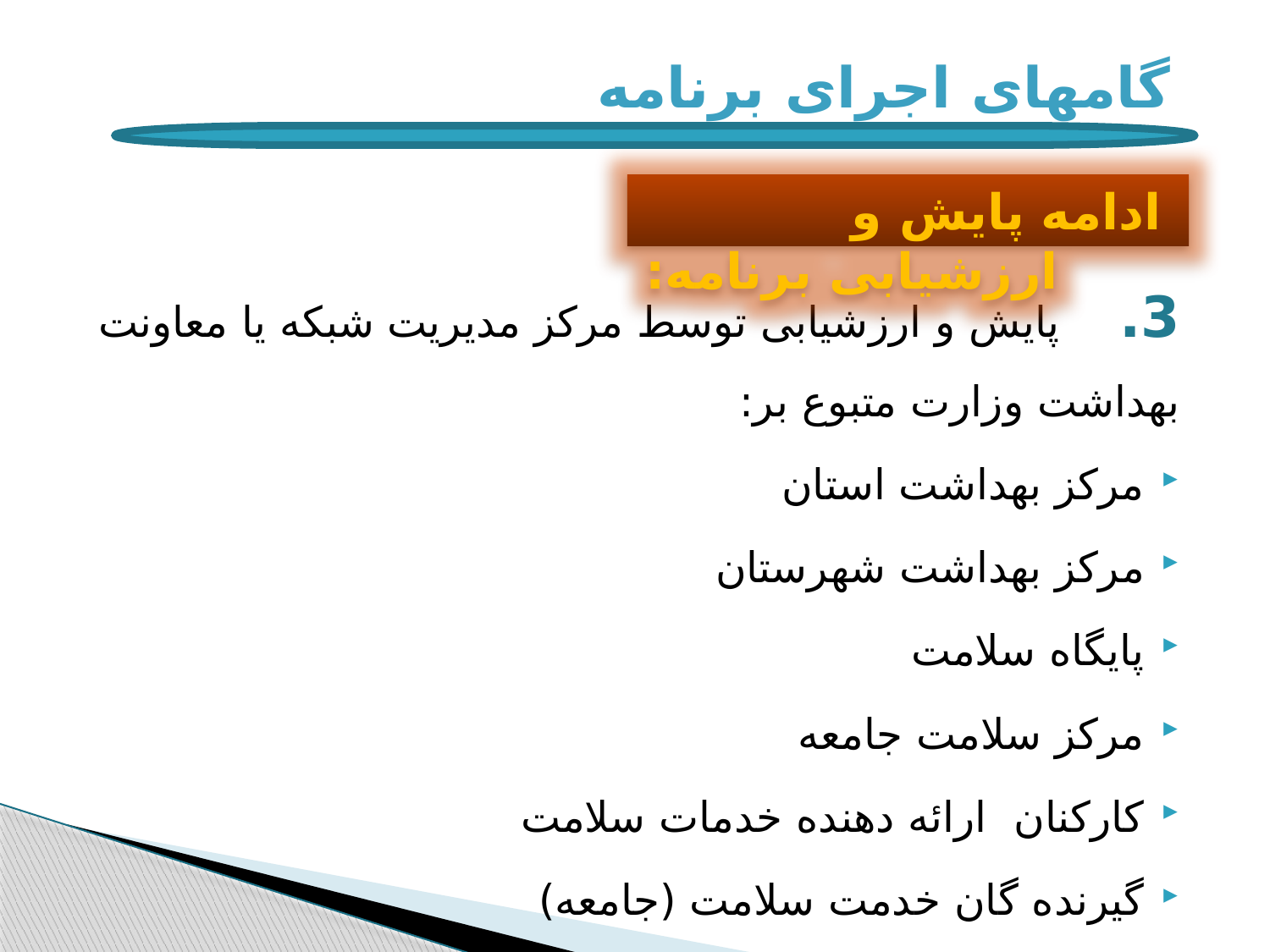

# گامهای اجرای برنامه

ادامه پایش و ارزشیابی برنامه:
3.   پایش و ارزشیابی توسط مرکز مدیریت شبکه یا معاونت بهداشت وزارت متبوع بر:
مرکز بهداشت استان
مرکز بهداشت شهرستان
پایگاه سلامت
مرکز سلامت جامعه
کارکنان  ارائه دهنده خدمات سلامت
گیرنده گان خدمت سلامت (جامعه)